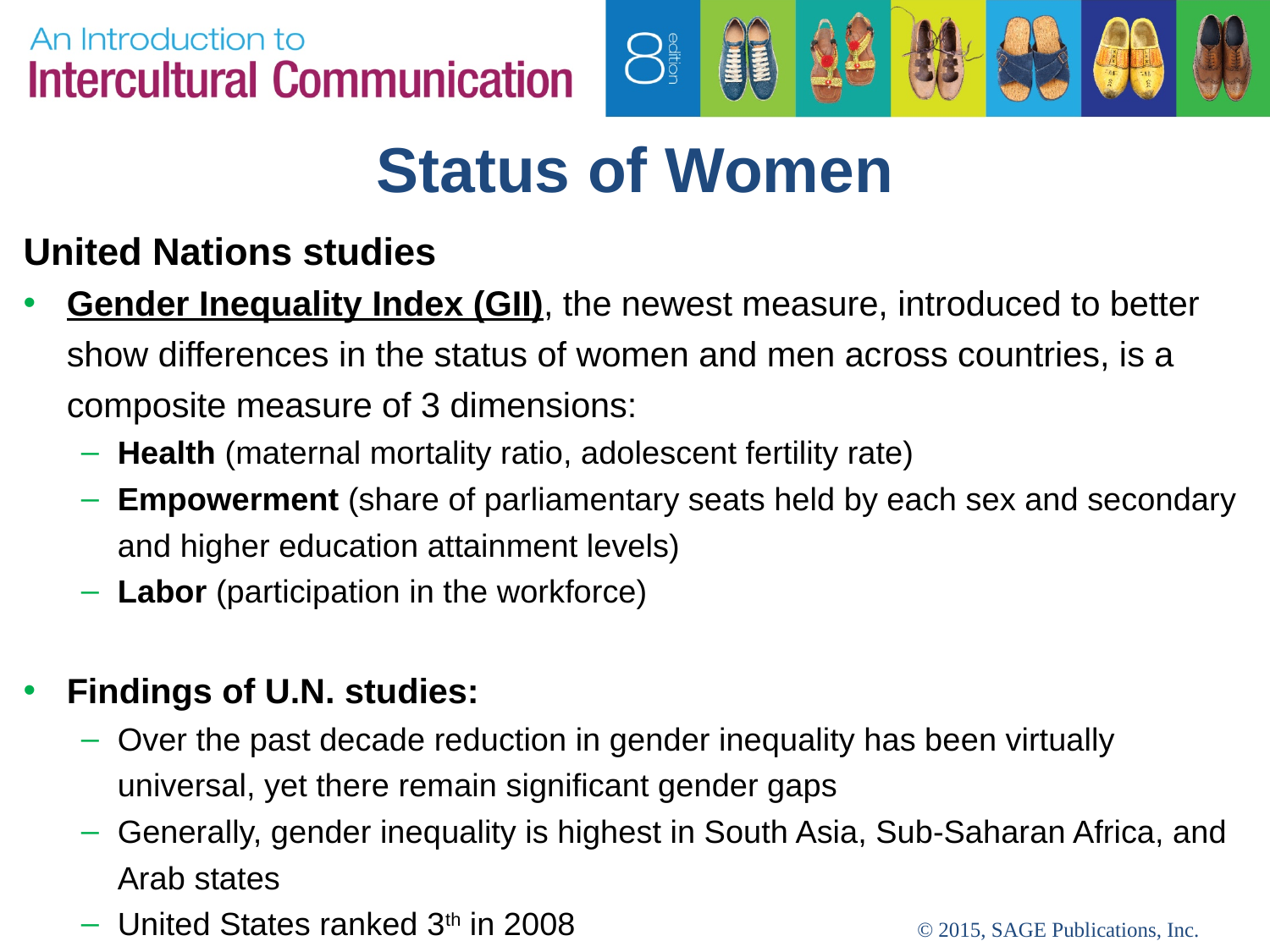

# Status of Women
United Nations studies
Gender Inequality Index (GII), the newest measure, introduced to better show differences in the status of women and men across countries, is a composite measure of 3 dimensions:
Health (maternal mortality ratio, adolescent fertility rate)
Empowerment (share of parliamentary seats held by each sex and secondary and higher education attainment levels)
Labor (participation in the workforce)

Findings of U.N. studies:
Over the past decade reduction in gender inequality has been virtually universal, yet there remain significant gender gaps
Generally, gender inequality is highest in South Asia, Sub-Saharan Africa, and Arab states
United States ranked 3th in 2008
© 2015, SAGE Publications, Inc.